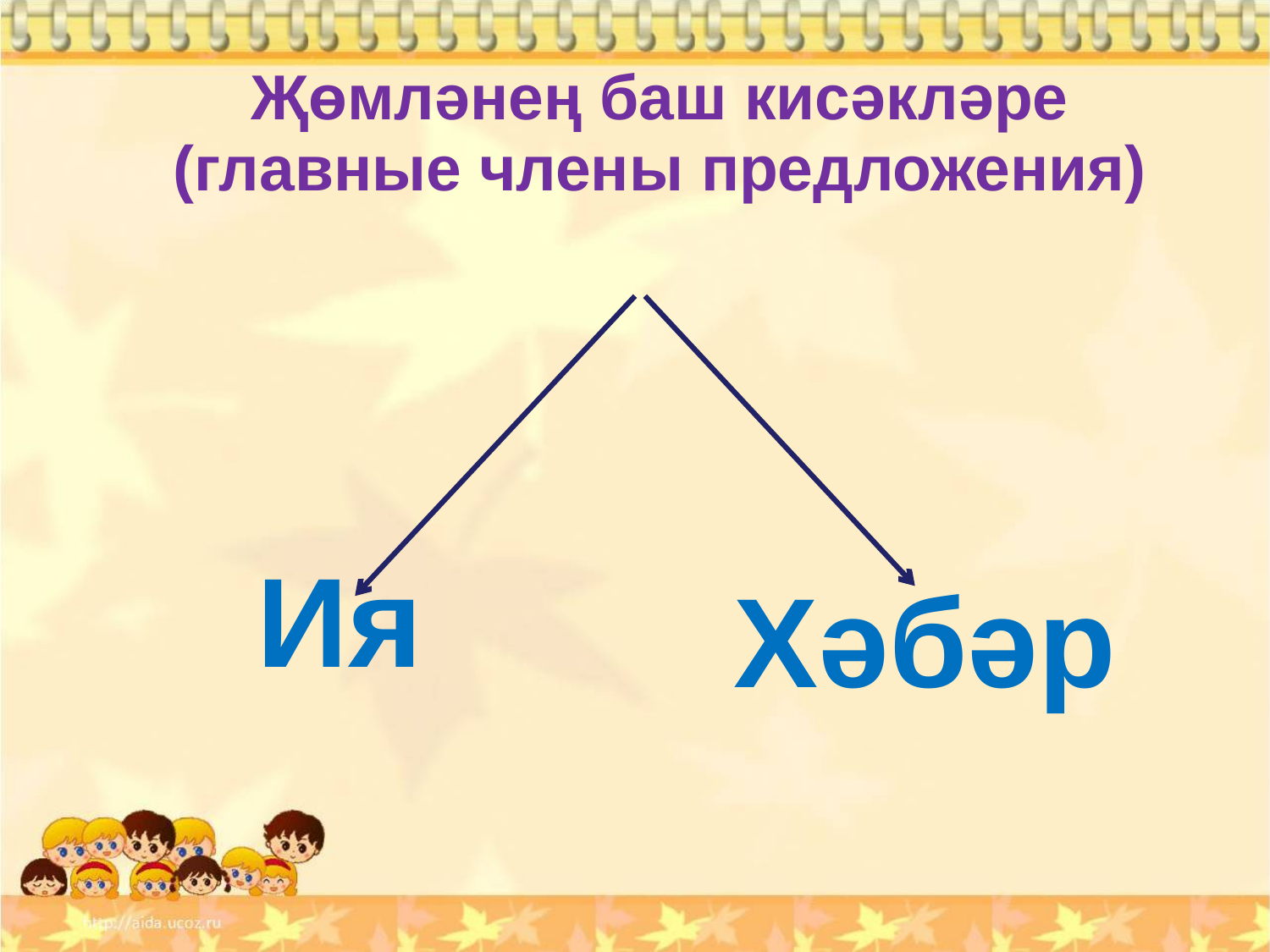

| Җөмләнең баш кисәкләре (главные члены предложения) |
| --- |
| Ия |
| --- |
| Хәбәр |
| --- |